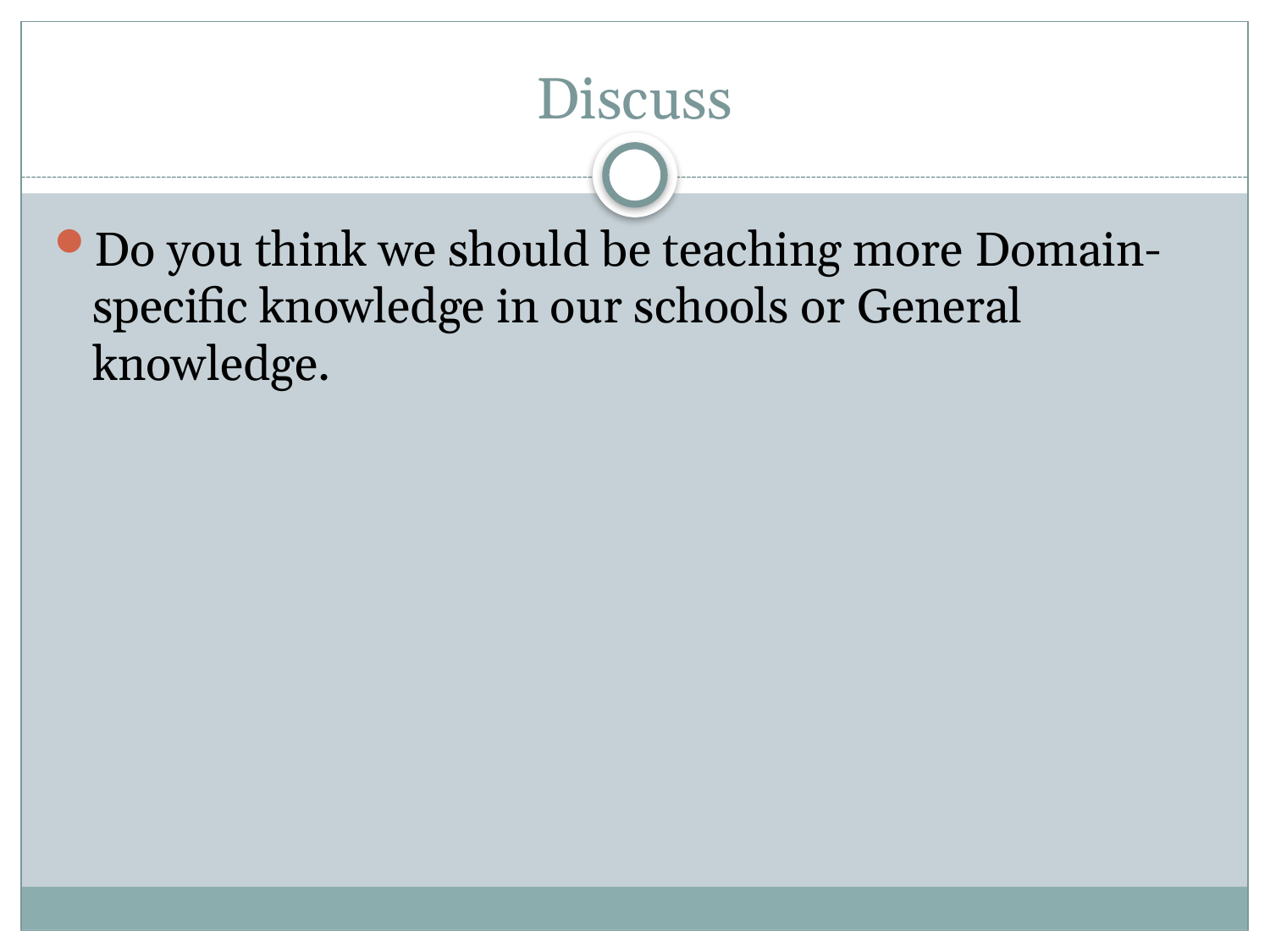

# Discuss
Do you think we should be teaching more Domain-specific knowledge in our schools or General knowledge.